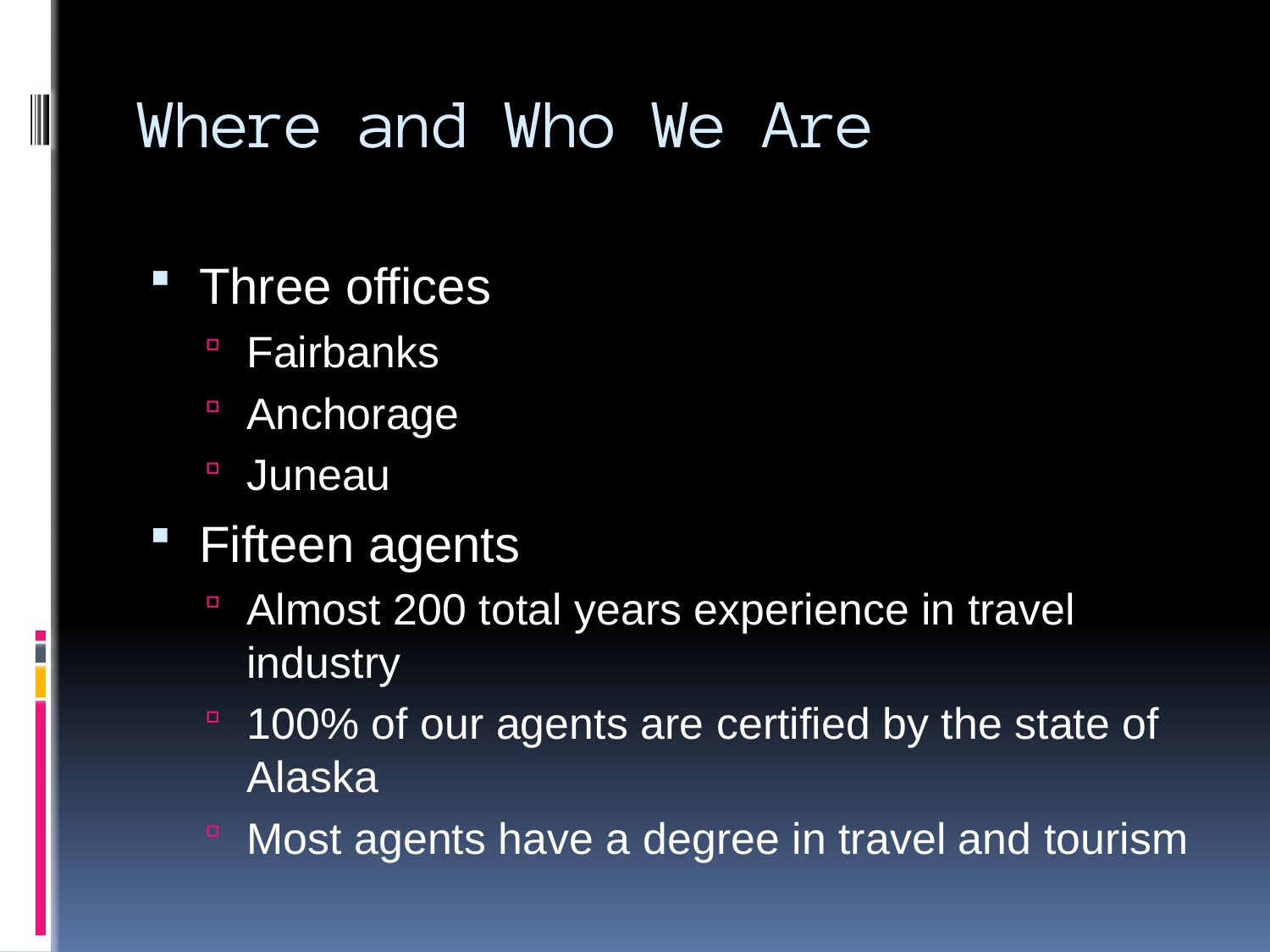

# Where and Who We Are
Three offices
Fairbanks
Anchorage
Juneau
Fifteen agents
Almost 200 total years experience in travel industry
100% of our agents are certified by the state of Alaska
Most agents have a degree in travel and tourism